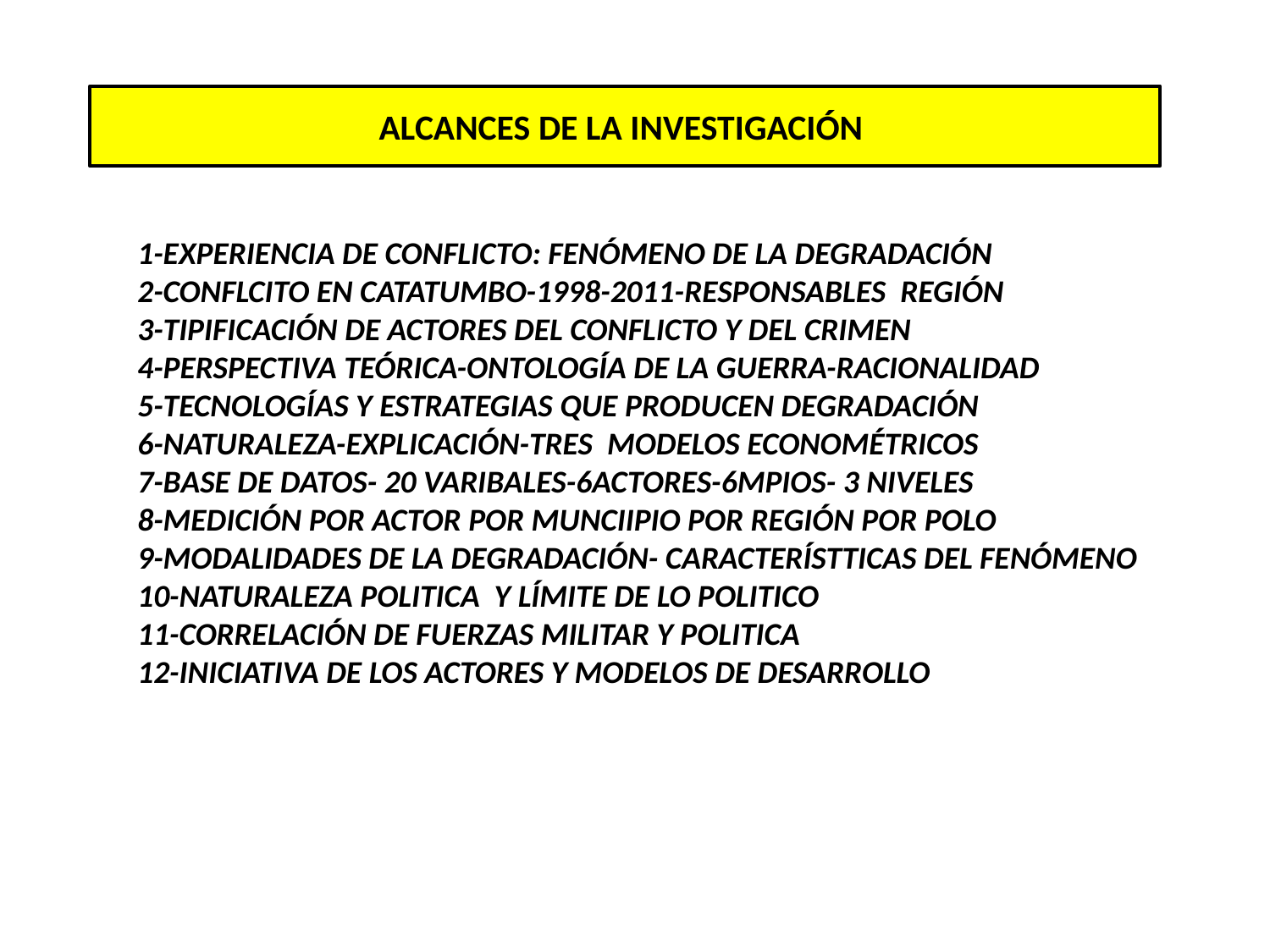

ALCANCES DE LA INVESTIGACIÓN
1-EXPERIENCIA DE CONFLICTO: FENÓMENO DE LA DEGRADACIÓN
2-CONFLCITO EN CATATUMBO-1998-2011-RESPONSABLES  REGIÓN
3-TIPIFICACIÓN DE ACTORES DEL CONFLICTO Y DEL CRIMEN
4-PERSPECTIVA TEÓRICA-ONTOLOGÍA DE LA GUERRA-RACIONALIDAD
5-TECNOLOGÍAS Y ESTRATEGIAS QUE PRODUCEN DEGRADACIÓN
6-NATURALEZA-EXPLICACIÓN-TRES  MODELOS ECONOMÉTRICOS
7-BASE DE DATOS- 20 VARIBALES-6ACTORES-6MPIOS- 3 NIVELES
8-MEDICIÓN POR ACTOR POR MUNCIIPIO POR REGIÓN POR POLO
9-MODALIDADES DE LA DEGRADACIÓN- CARACTERÍSTTICAS DEL FENÓMENO
10-NATURALEZA POLITICA  Y LÍMITE DE LO POLITICO
11-CORRELACIÓN DE FUERZAS MILITAR Y POLITICA
12-INICIATIVA DE LOS ACTORES Y MODELOS DE DESARROLLO